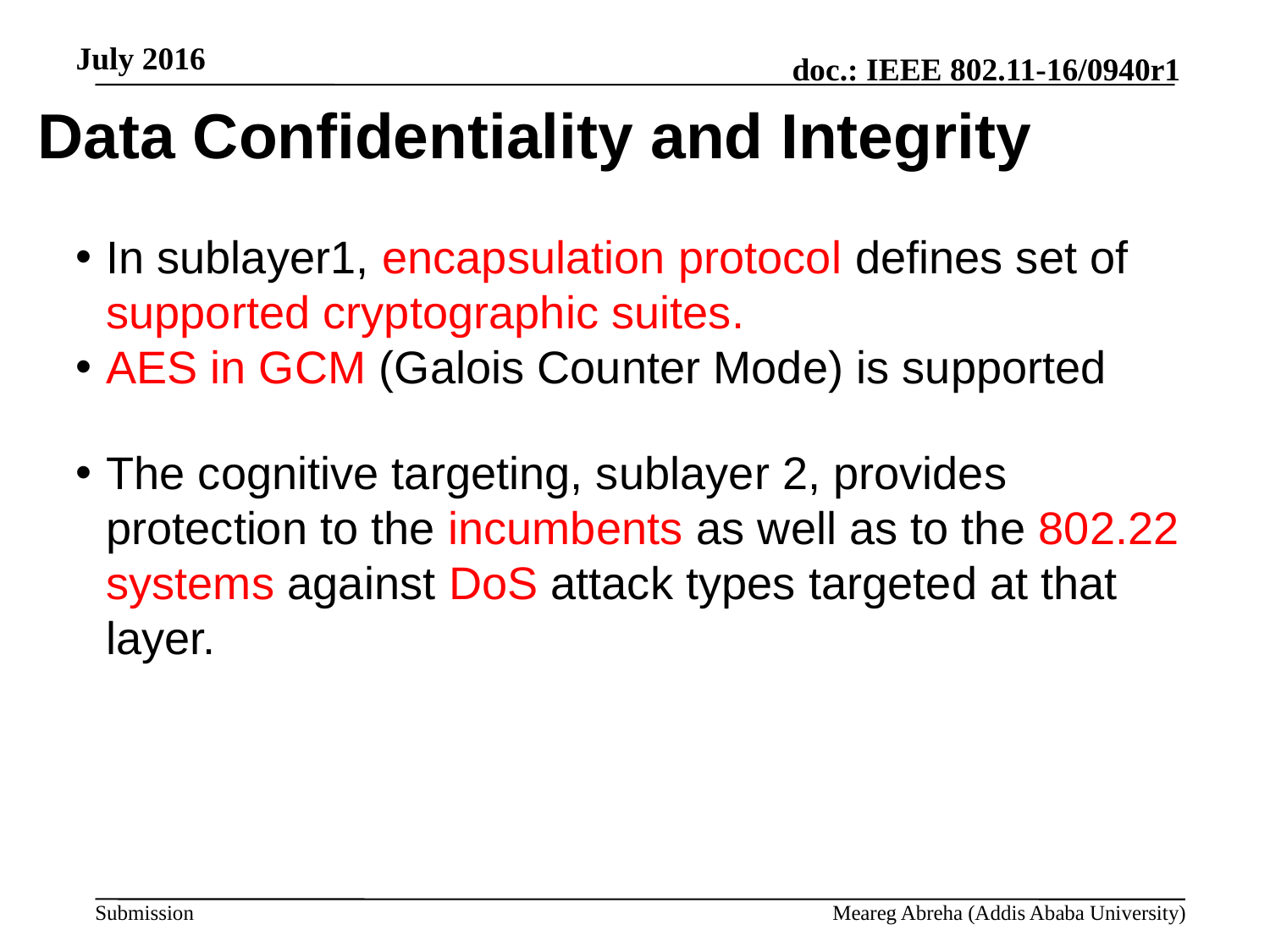

July 2016

Data Confidentiality and Integrity
In sublayer1, encapsulation protocol defines set of supported cryptographic suites.
AES in GCM (Galois Counter Mode) is supported

The cognitive targeting, sublayer 2, provides protection to the incumbents as well as to the 802.22 systems against DoS attack types targeted at that layer.

Meareg Abreha (Addis Ababa University)